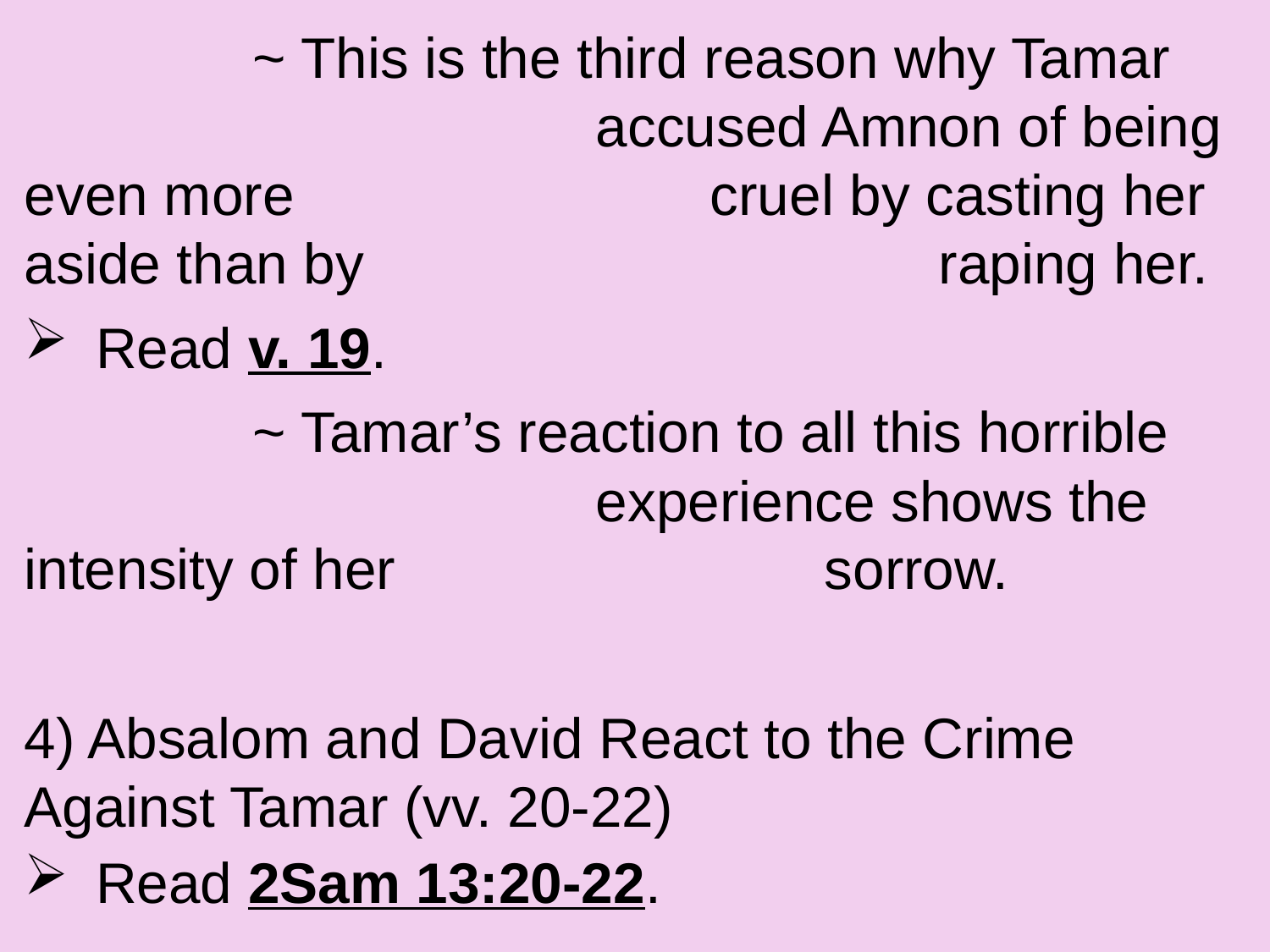

~ This is the third reason why Tamar 					accused Amnon of being even more 				cruel by casting her aside than by 					raping her.
Read v. 19.
		~ Tamar’s reaction to all this horrible 					experience shows the intensity of her 				sorrow.

4) Absalom and David React to the Crime 	Against Tamar (vv. 20-22)
Read 2Sam 13:20-22.